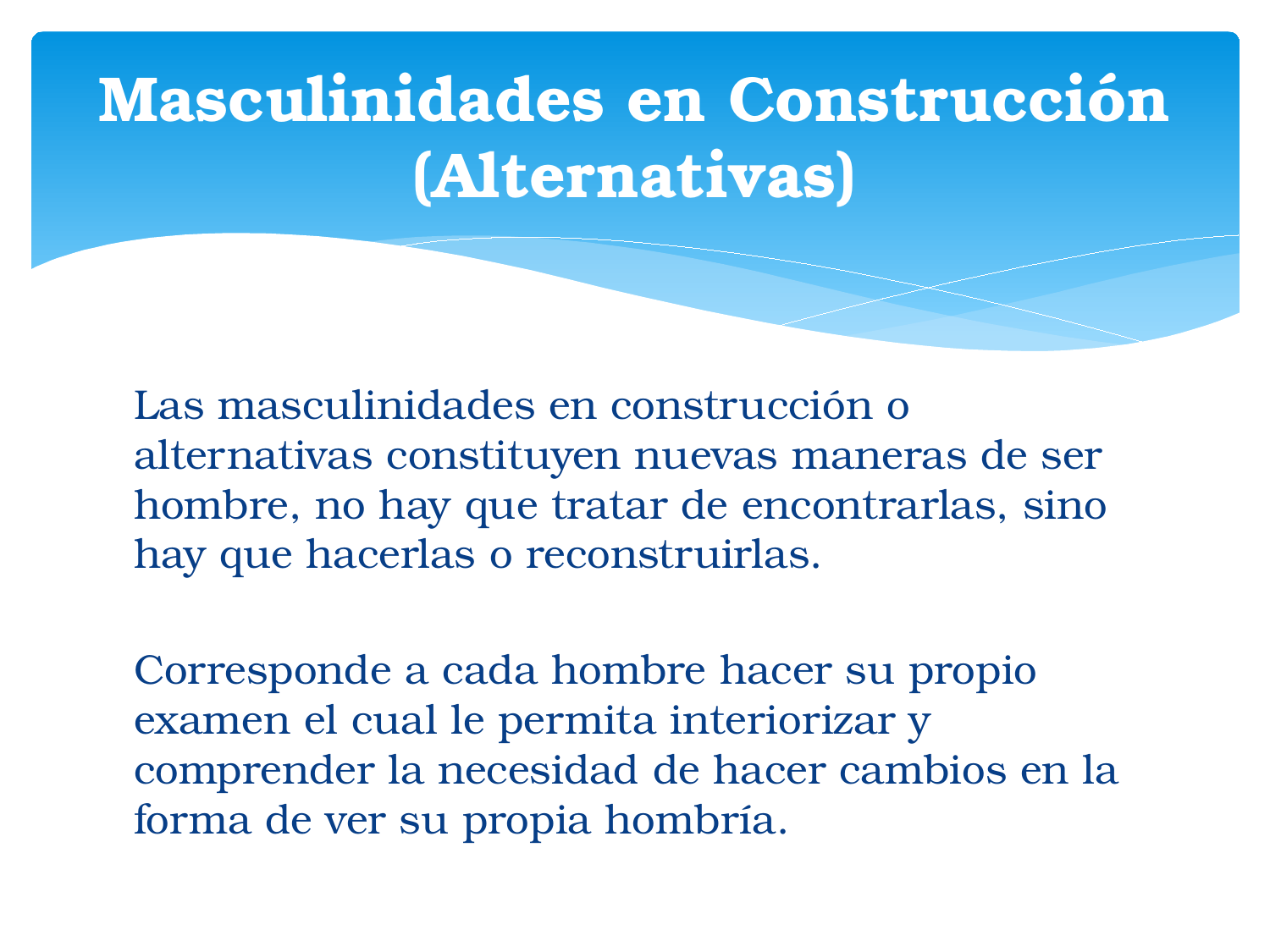

# Masculinidades en Construcción (Alternativas)
Las masculinidades en construcción o alternativas constituyen nuevas maneras de ser hombre, no hay que tratar de encontrarlas, sino hay que hacerlas o reconstruirlas.

Corresponde a cada hombre hacer su propio examen el cual le permita interiorizar y comprender la necesidad de hacer cambios en la forma de ver su propia hombría.